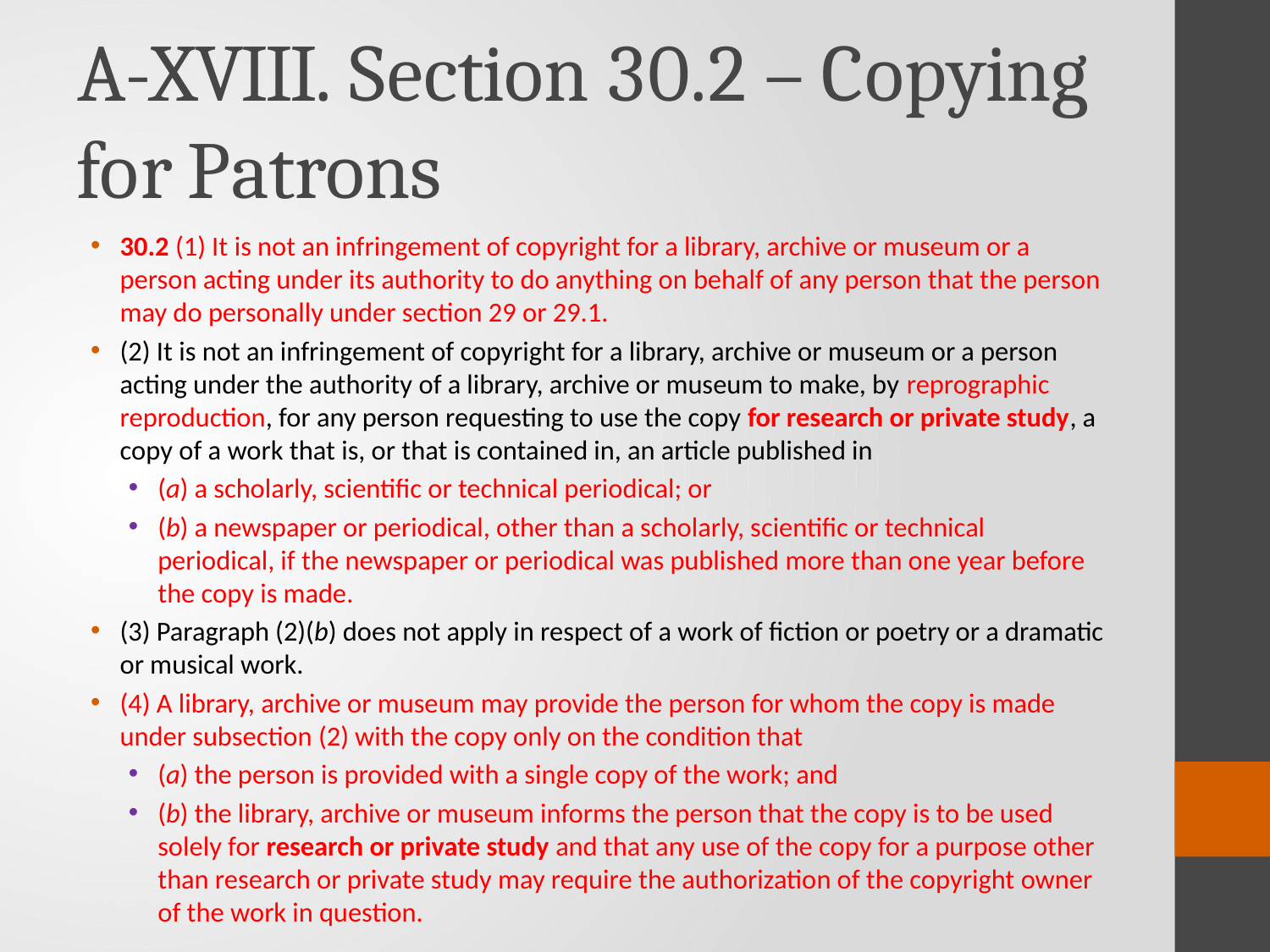

# A-XVIII. Section 30.2 – Copying for Patrons
30.2 (1) It is not an infringement of copyright for a library, archive or museum or a person acting under its authority to do anything on behalf of any person that the person may do personally under section 29 or 29.1.
(2) It is not an infringement of copyright for a library, archive or museum or a person acting under the authority of a library, archive or museum to make, by reprographic reproduction, for any person requesting to use the copy for research or private study, a copy of a work that is, or that is contained in, an article published in
(a) a scholarly, scientific or technical periodical; or
(b) a newspaper or periodical, other than a scholarly, scientific or technical periodical, if the newspaper or periodical was published more than one year before the copy is made.
(3) Paragraph (2)(b) does not apply in respect of a work of fiction or poetry or a dramatic or musical work.
(4) A library, archive or museum may provide the person for whom the copy is made under subsection (2) with the copy only on the condition that
(a) the person is provided with a single copy of the work; and
(b) the library, archive or museum informs the person that the copy is to be used solely for research or private study and that any use of the copy for a purpose other than research or private study may require the authorization of the copyright owner of the work in question.